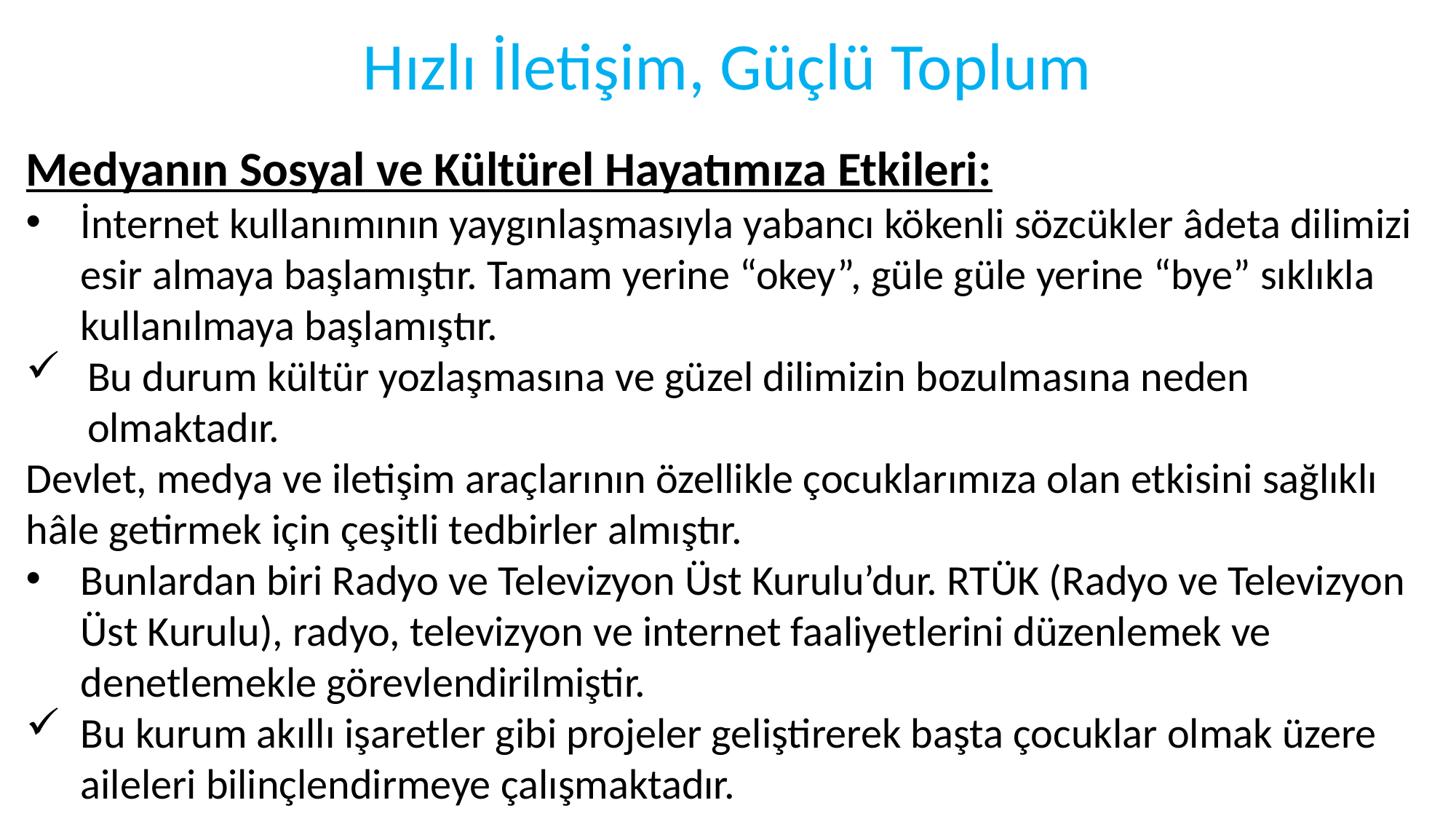

# Hızlı İletişim, Güçlü Toplum
Medyanın Sosyal ve Kültürel Hayatımıza Etkileri:
İnternet kullanımının yaygınlaşmasıyla yabancı kökenli sözcükler âdeta dilimizi esir almaya başlamıştır. Tamam yerine “okey”, güle güle yerine “bye” sıklıkla kullanılmaya başlamıştır.
Bu durum kültür yozlaşmasına ve güzel dilimizin bozulmasına neden olmaktadır.
Devlet, medya ve iletişim araçlarının özellikle çocuklarımıza olan etkisini sağlıklı hâle getirmek için çeşitli tedbirler almıştır.
Bunlardan biri Radyo ve Televizyon Üst Kurulu’dur. RTÜK (Radyo ve Televizyon Üst Kurulu), radyo, televizyon ve internet faaliyetlerini düzenlemek ve denetlemekle görevlendirilmiştir.
Bu kurum akıllı işaretler gibi projeler geliştirerek başta çocuklar olmak üzere aileleri bilinçlendirmeye çalışmaktadır.